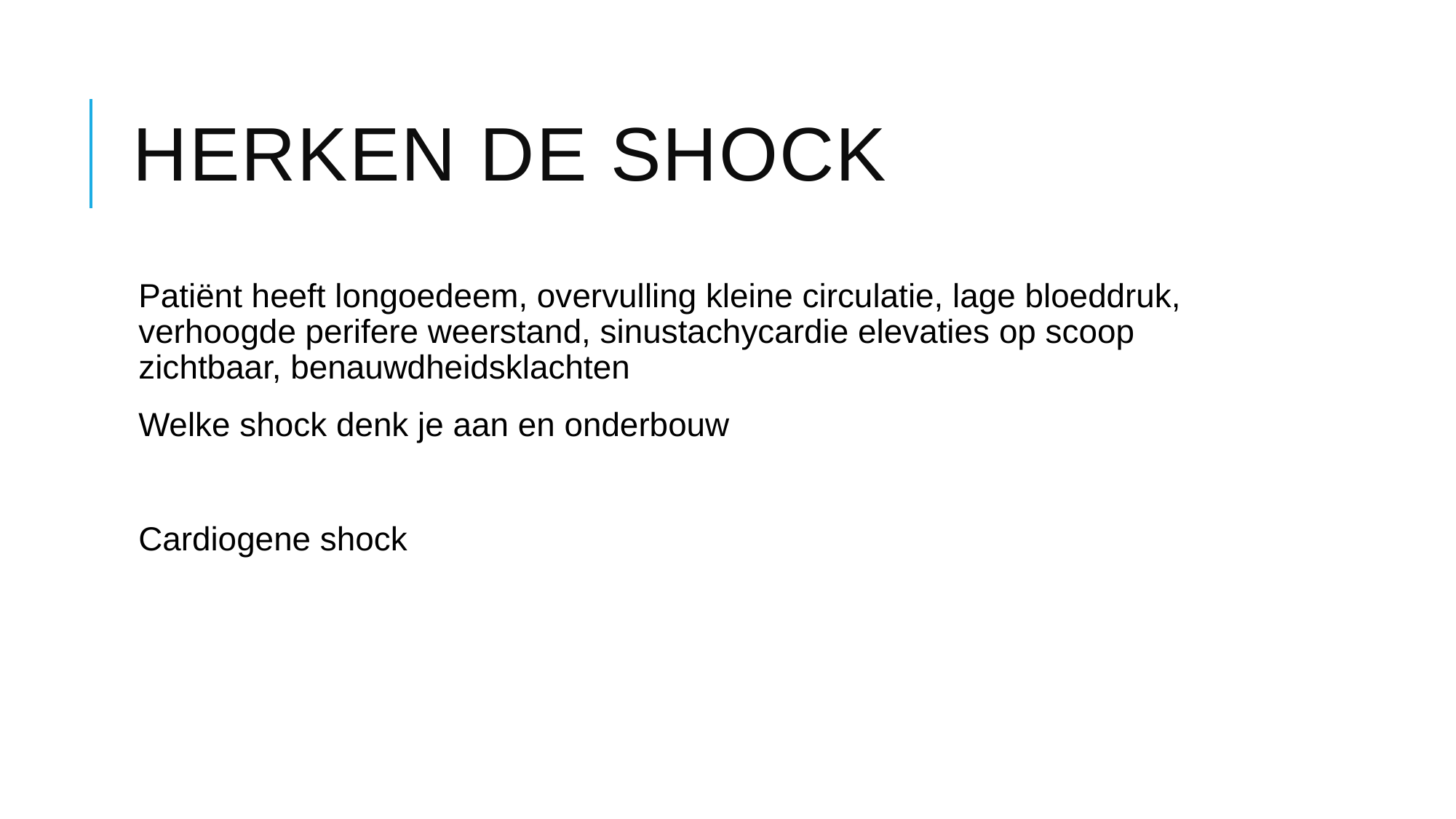

# Herken de shock
Patiënt heeft longoedeem, overvulling kleine circulatie, lage bloeddruk, verhoogde perifere weerstand, sinustachycardie elevaties op scoop zichtbaar, benauwdheidsklachten
Welke shock denk je aan en onderbouw

Cardiogene shock